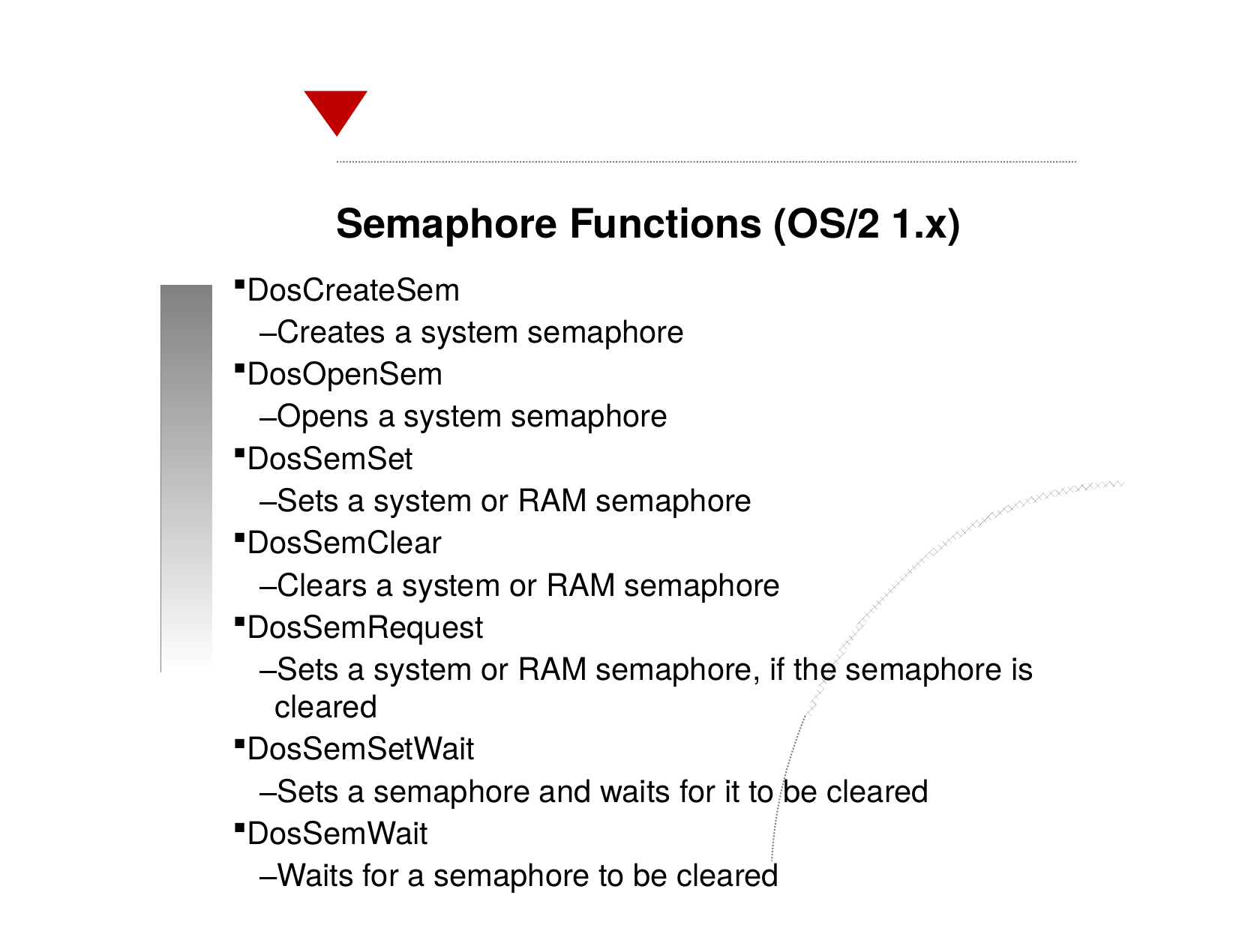

Semaphore Functions (OS/2 1.x)
DosCreateSem
Creates a system semaphore
DosOpenSem
Opens a system semaphore
DosSemSet
Sets a system or RAM semaphore
DosSemClear
Clears a system or RAM semaphore
DosSemRequest
Sets a system or RAM semaphore, if the semaphore is cleared
DosSemSetWait
Sets a semaphore and waits for it to be cleared
DosSemWait
Waits for a semaphore to be cleared